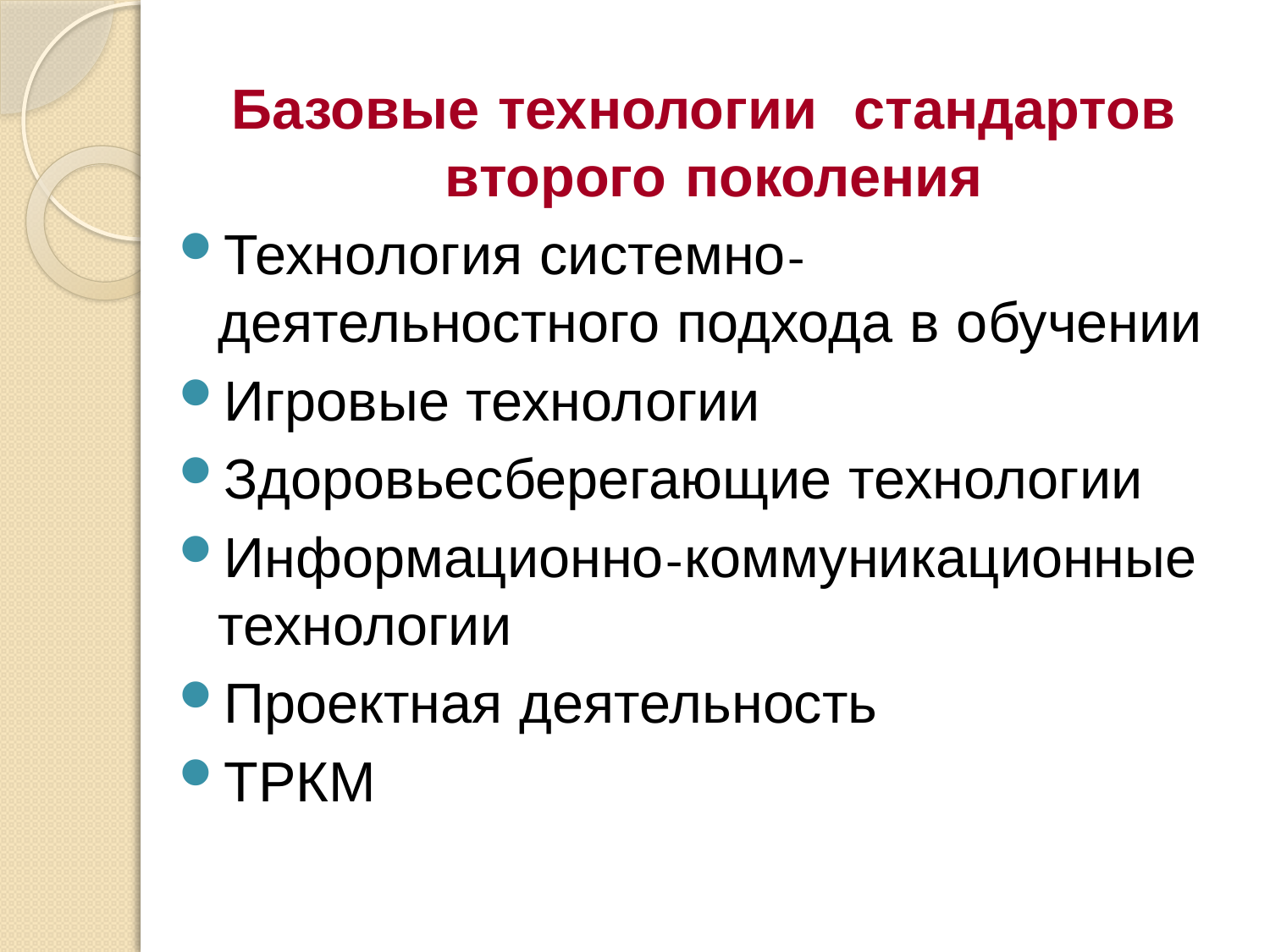

Базовые технологии  стандартов второго поколения
Технология системно-деятельностного подхода в обучении
Игровые технологии
Здоровьесберегающие технологии
Информационно-коммуникационные технологии
Проектная деятельность
ТРКМ